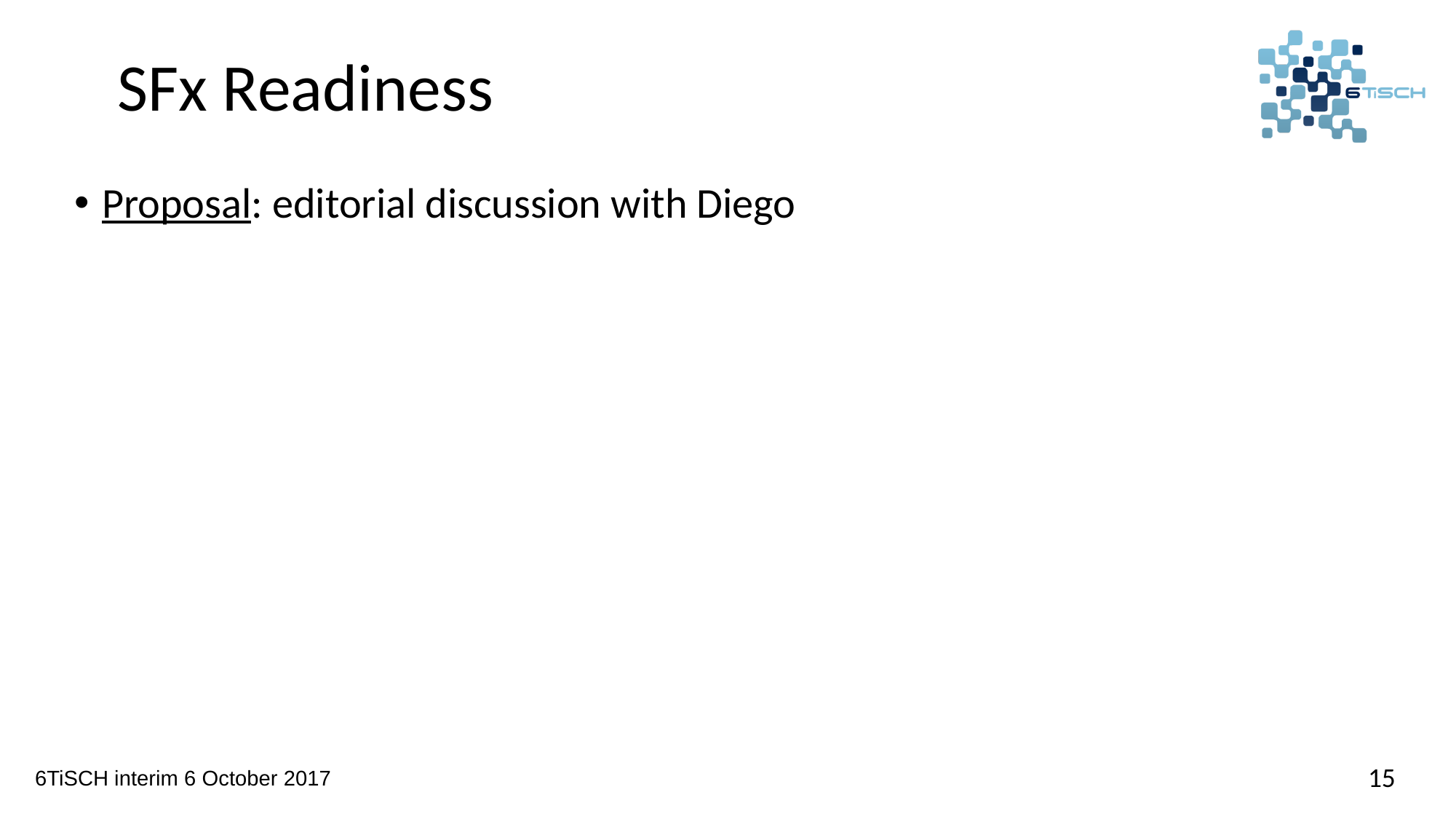

# SFx Readiness
Proposal: editorial discussion with Diego
15